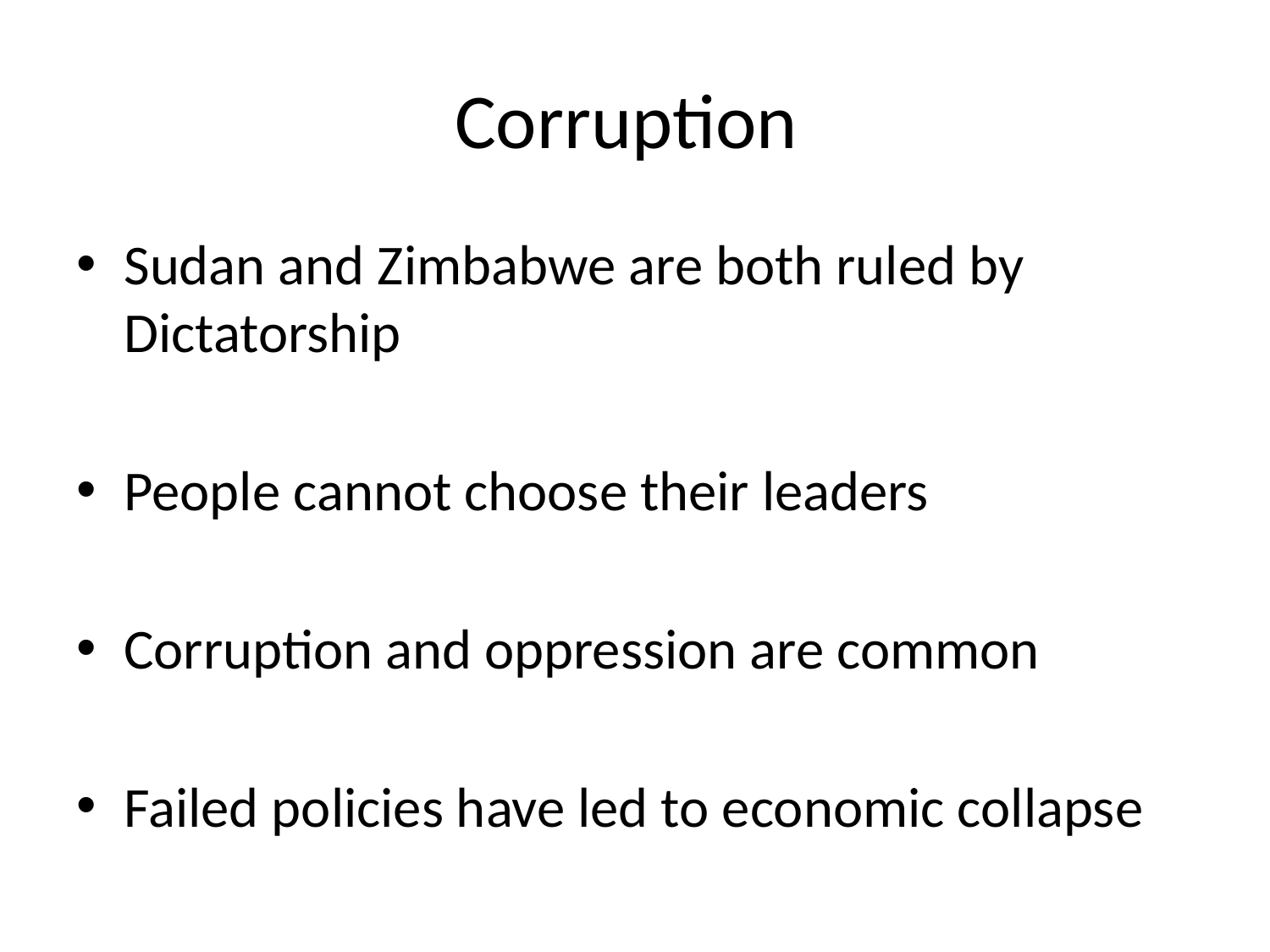

# Corruption
Sudan and Zimbabwe are both ruled by Dictatorship

People cannot choose their leaders

Corruption and oppression are common

Failed policies have led to economic collapse